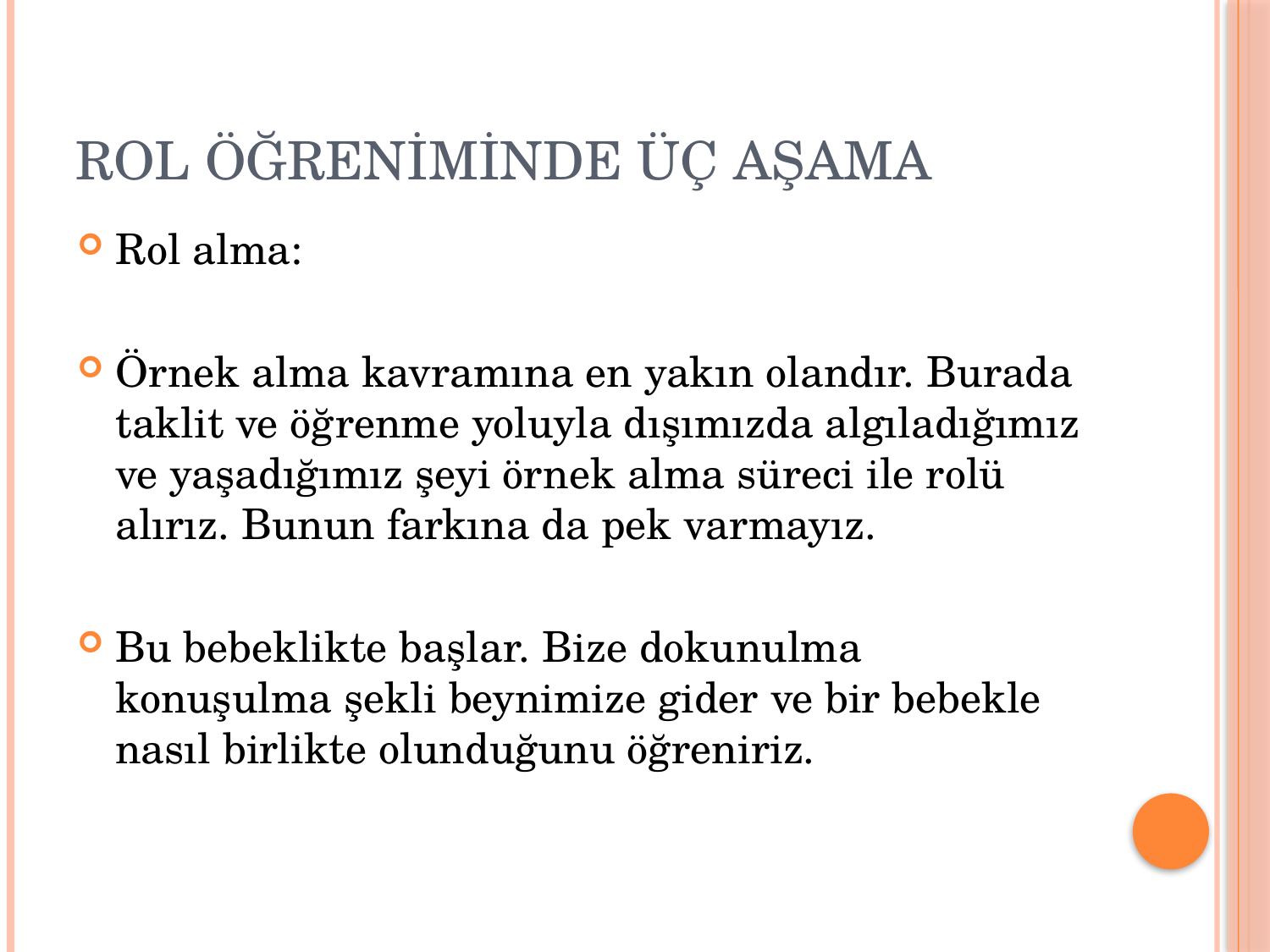

# Rol öğreniminde üç aşama
Rol alma:

Örnek alma kavramına en yakın olandır. Burada taklit ve öğrenme yoluyla dışımızda algıladığımız ve yaşadığımız şeyi örnek alma süreci ile rolü alırız. Bunun farkına da pek varmayız.

Bu bebeklikte başlar. Bize dokunulma konuşulma şekli beynimize gider ve bir bebekle nasıl birlikte olunduğunu öğreniriz.